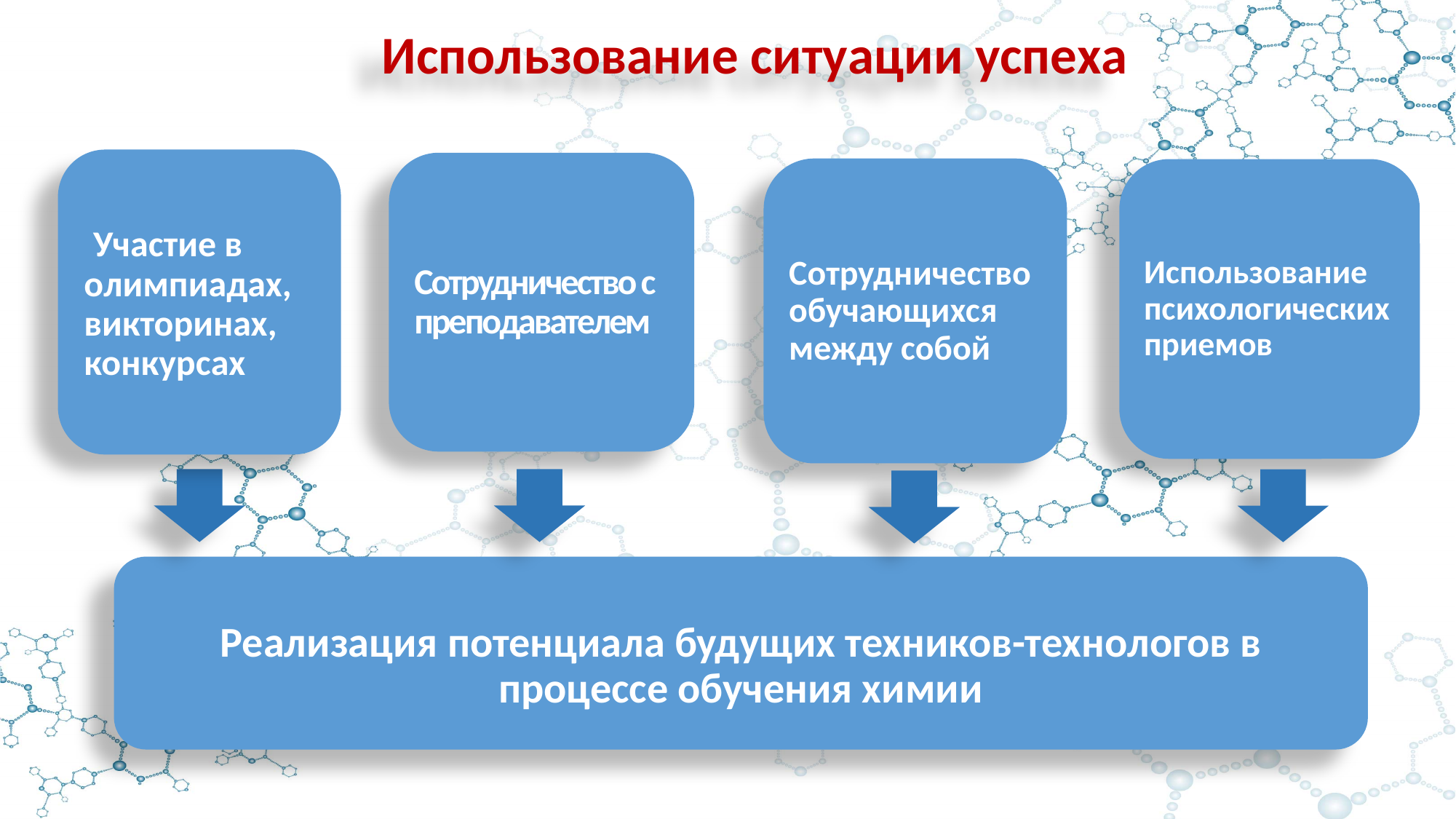

Использование ситуации успеха
 Участие в олимпиадах, викторинах, конкурсах
Сотрудничество с преподавателем
Сотрудничество обучающихся между собой
Использование психологических приемов

Реализация потенциала будущих техников-технологов в процессе обучения химии